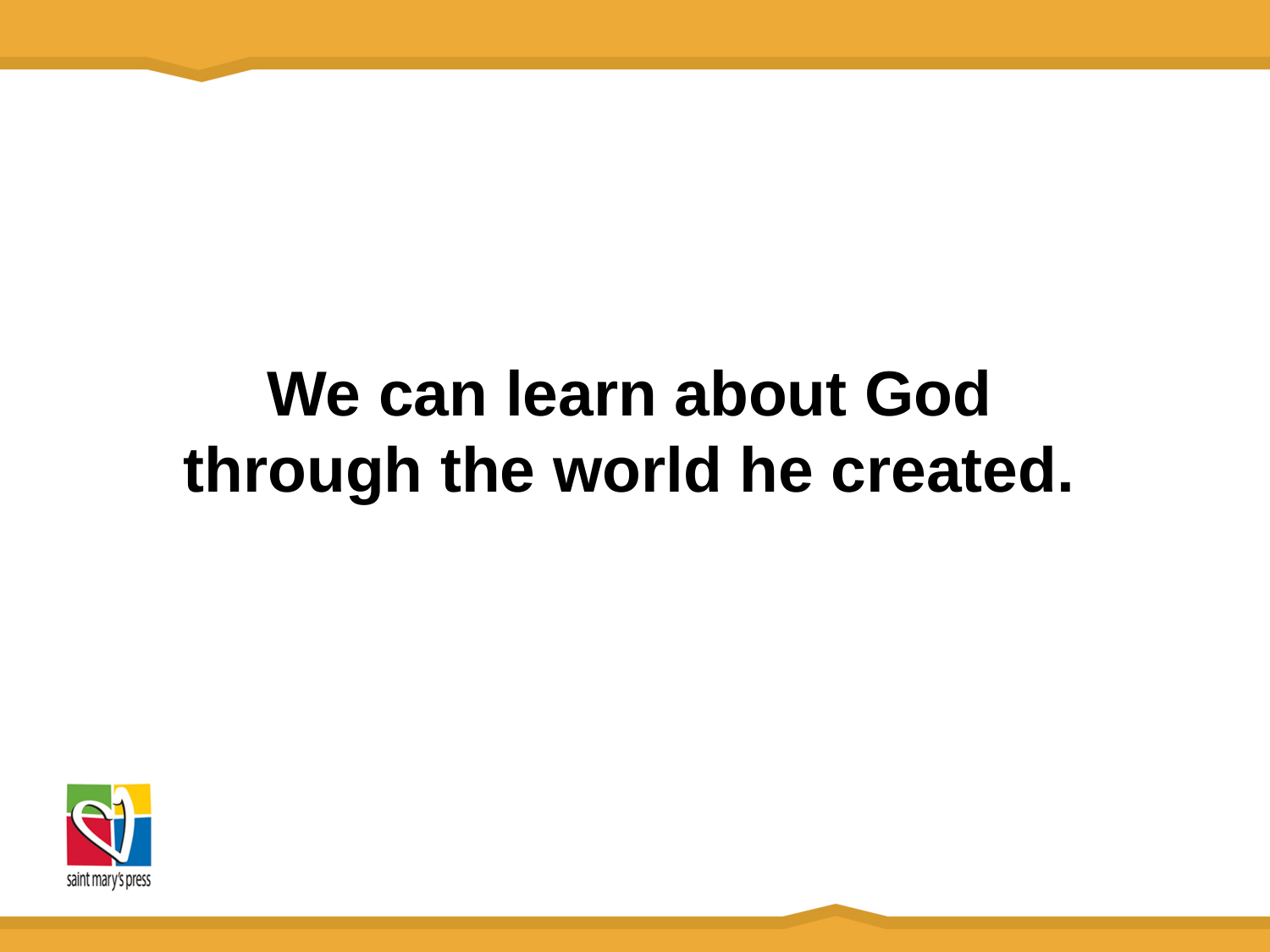

# We can learn about God through the world he created.